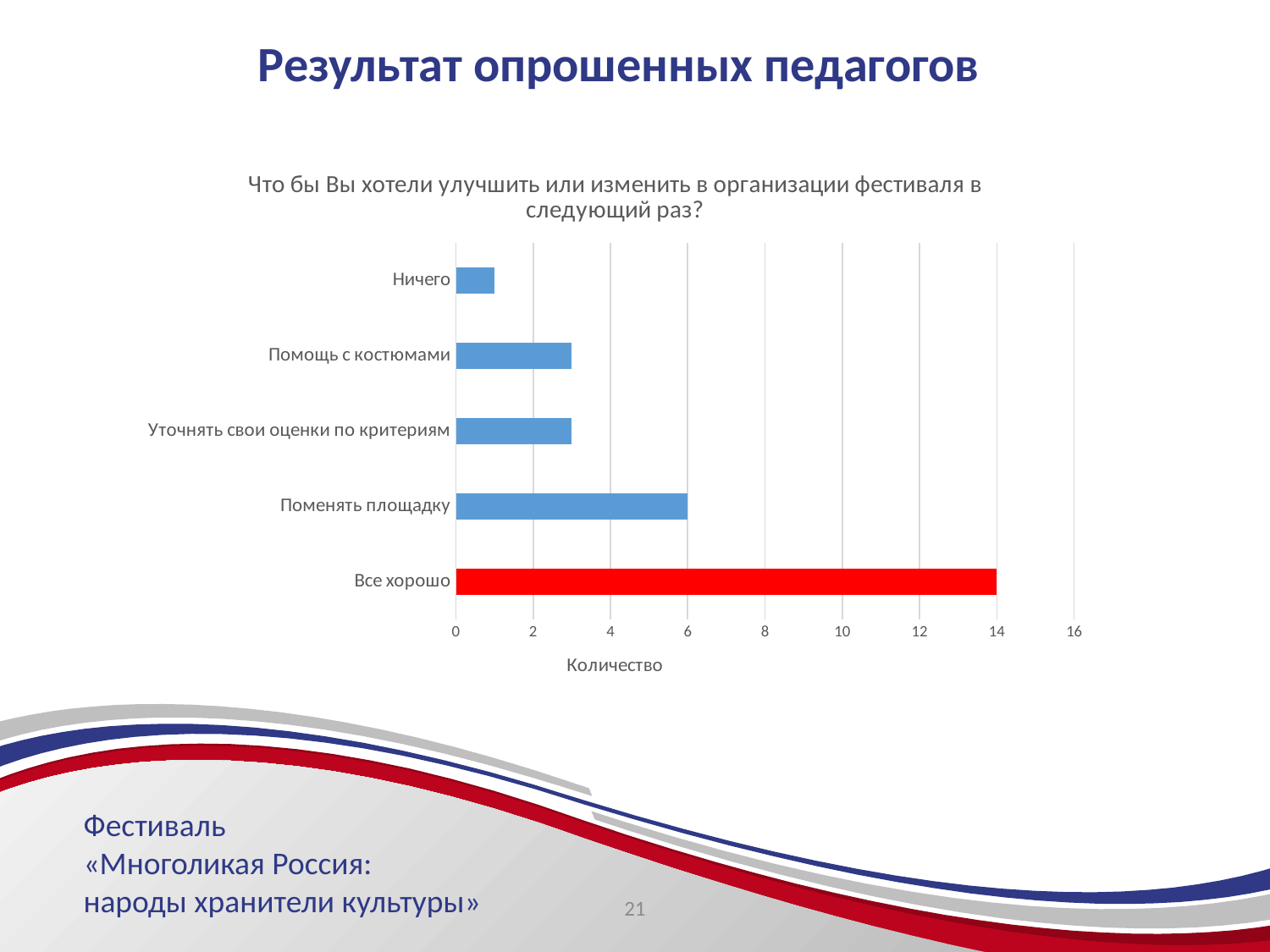

# Результат опрошенных педагогов

### Chart: Что бы Вы хотели улучшить или изменить в организации фестиваля в следующий раз?

| Category |  |
|---|---|
| Все хорошо | 14.0 |
| Поменять площадку | 6.0 |
| Уточнять свои оценки по критериям | 3.0 |
| Помощь с костюмами | 3.0 |
| Ничего | 1.0 |
Фестиваль
«Многоликая Россия:
народы хранители культуры»
21